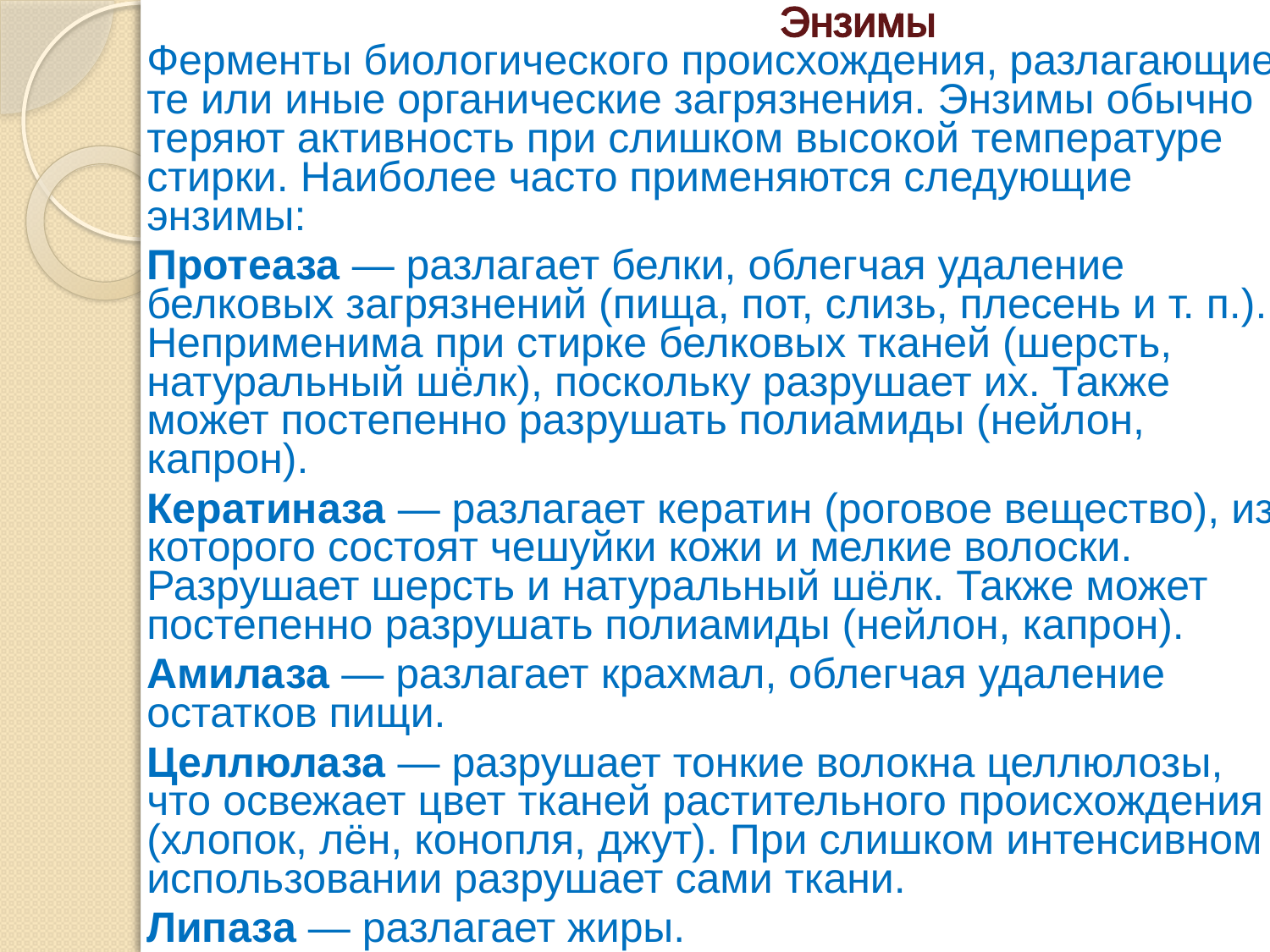

Энзимы
Ферменты биологического происхождения, разлагающие те или иные органические загрязнения. Энзимы обычно теряют активность при слишком высокой температуре стирки. Наиболее часто применяются следующие энзимы:
Протеаза — разлагает белки, облегчая удаление белковых загрязнений (пища, пот, слизь, плесень и т. п.). Неприменима при стирке белковых тканей (шерсть, натуральный шёлк), поскольку разрушает их. Также может постепенно разрушать полиамиды (нейлон, капрон).
Кератиназа — разлагает кератин (роговое вещество), из которого состоят чешуйки кожи и мелкие волоски. Разрушает шерсть и натуральный шёлк. Также может постепенно разрушать полиамиды (нейлон, капрон).
Амилаза — разлагает крахмал, облегчая удаление остатков пищи.
Целлюлаза — разрушает тонкие волокна целлюлозы, что освежает цвет тканей растительного происхождения (хлопок, лён, конопля, джут). При слишком интенсивном использовании разрушает сами ткани.
Липаза — разлагает жиры.